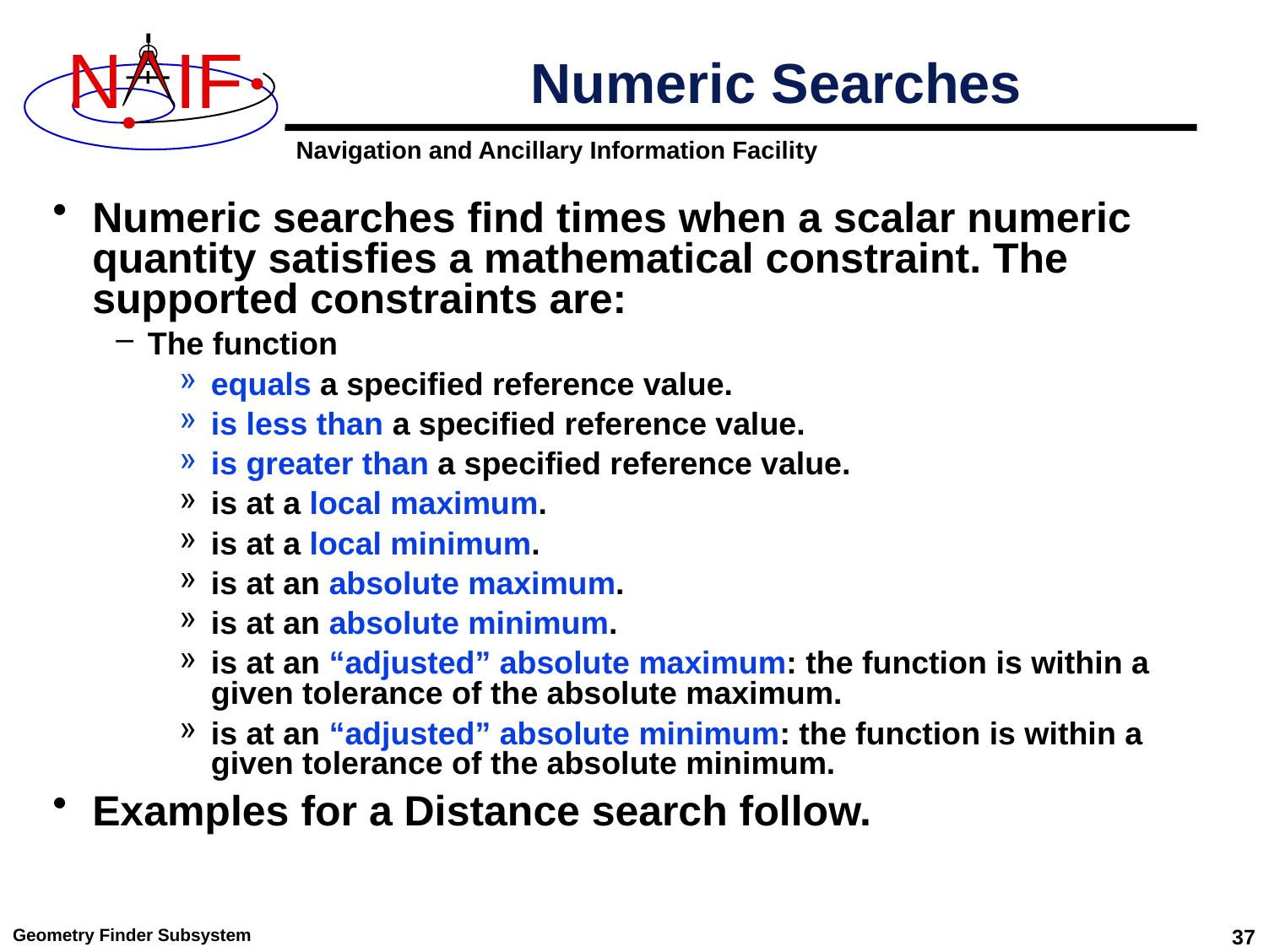

# Numeric Searches
Numeric searches find times when a scalar numeric quantity satisfies a mathematical constraint. The supported constraints are:
The function
equals a specified reference value.
is less than a specified reference value.
is greater than a specified reference value.
is at a local maximum.
is at a local minimum.
is at an absolute maximum.
is at an absolute minimum.
is at an “adjusted” absolute maximum: the function is within a given tolerance of the absolute maximum.
is at an “adjusted” absolute minimum: the function is within a given tolerance of the absolute minimum.
Examples for a Distance search follow.
Geometry Finder Subsystem
37